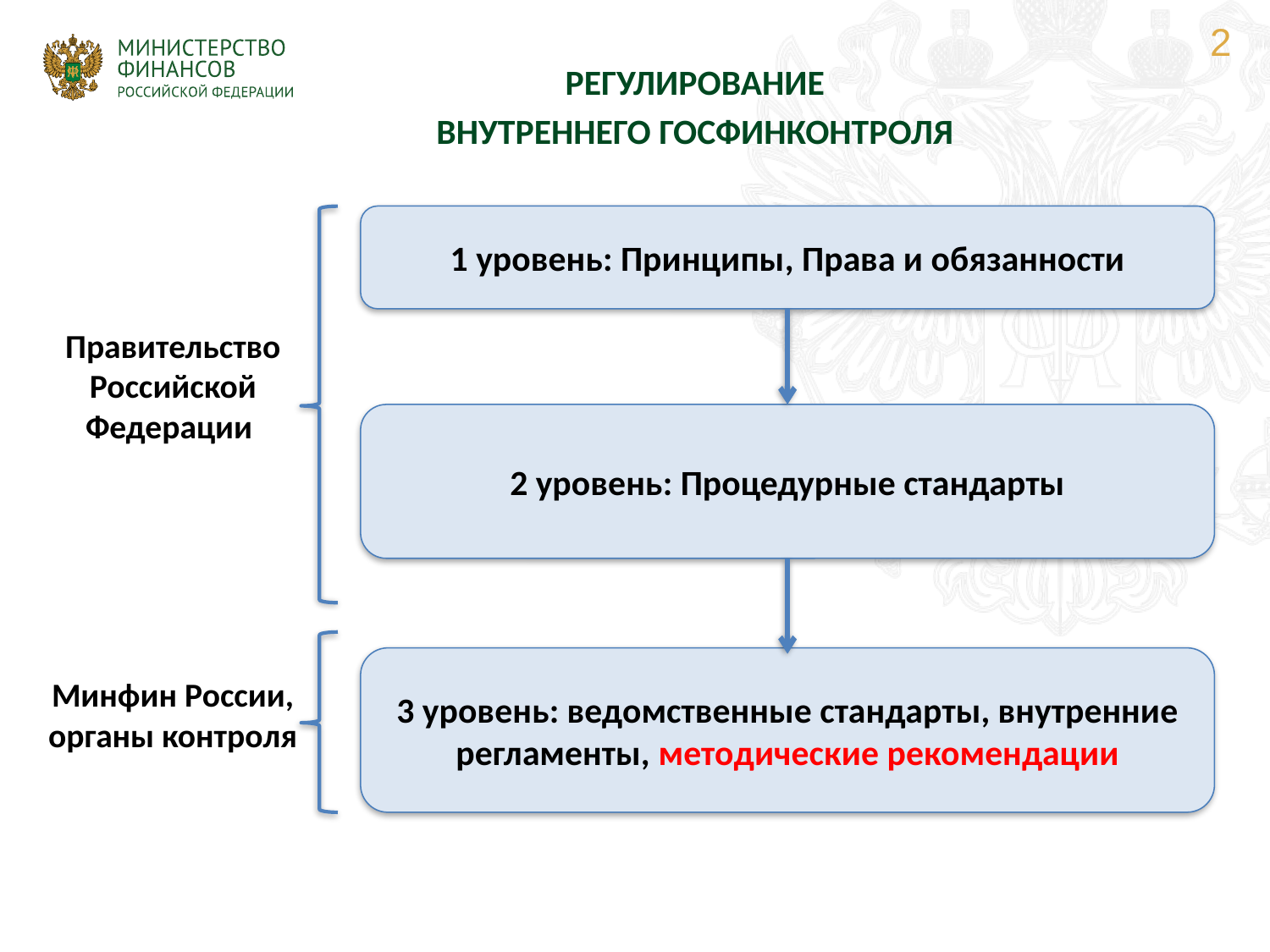

2
РЕГУЛИРОВАНИЕ
ВНУТРЕННЕГО ГОСФИНКОНТРОЛЯ
1 уровень: Принципы, Права и обязанности

Правительство
Российской
Федерации
2 уровень: Процедурные стандарты

3 уровень: ведомственные стандарты, внутренние регламенты, методические рекомендации
Минфин России, органы контроля